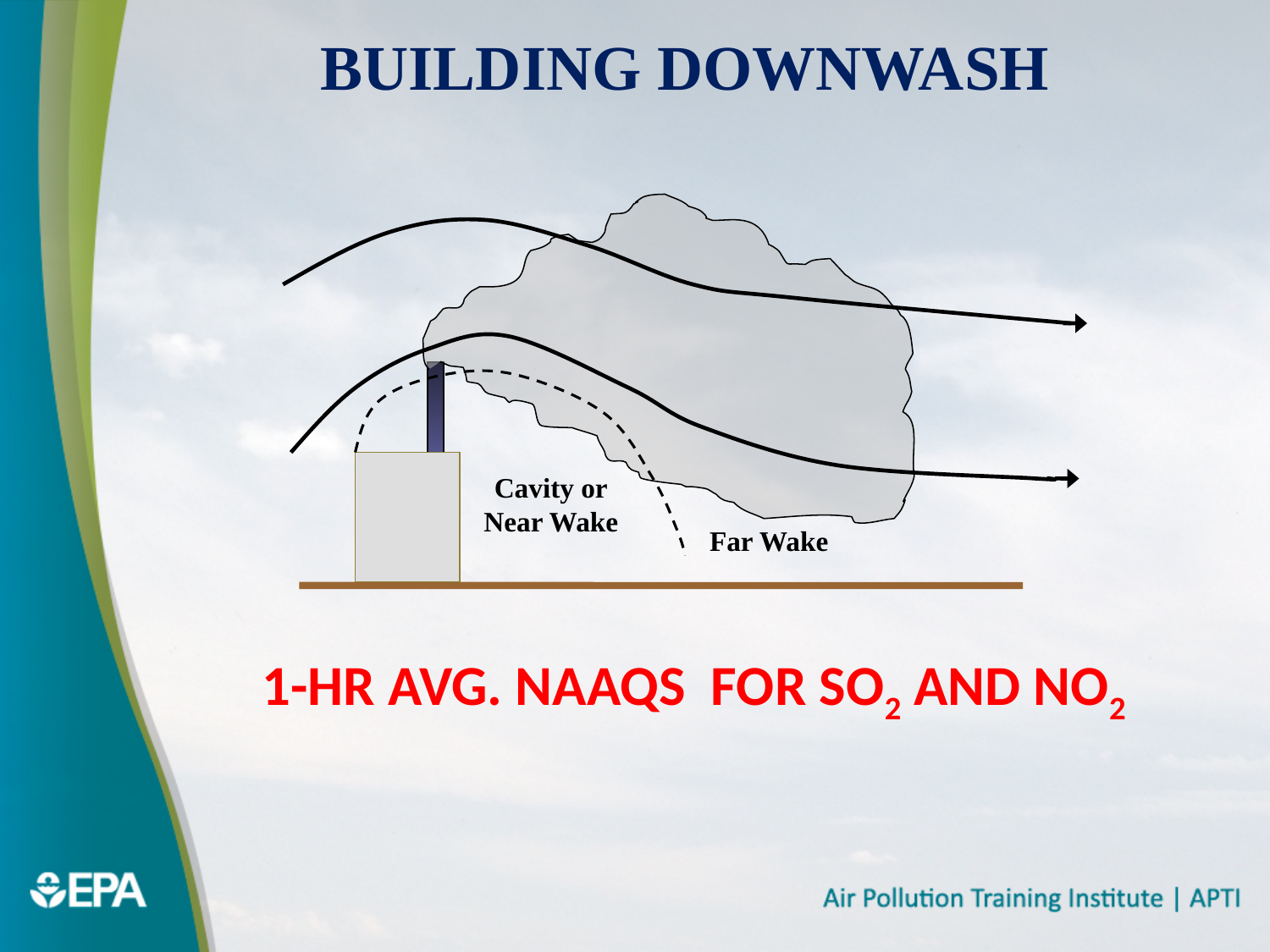

# Building Downwash

Cavity or
Near Wake

Far Wake

1-hr avg. NAAQS  for SO2 and NO2